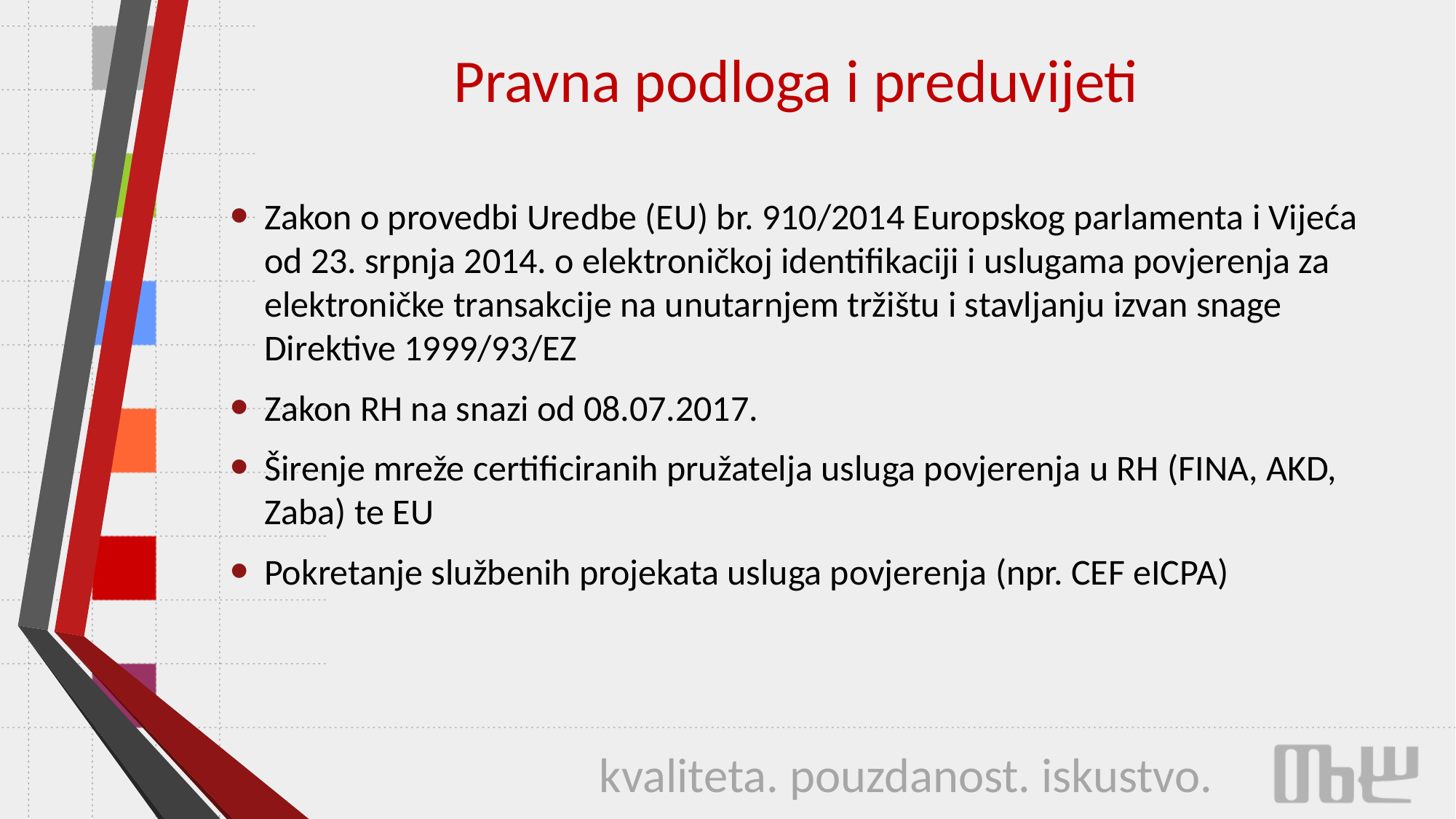

# Pravna podloga i preduvijeti
Zakon o provedbi Uredbe (EU) br. 910/2014 Europskog parlamenta i Vijeća od 23. srpnja 2014. o elektroničkoj identifikaciji i uslugama povjerenja za elektroničke transakcije na unutarnjem tržištu i stavljanju izvan snage Direktive 1999/93/EZ
Zakon RH na snazi od 08.07.2017.
Širenje mreže certificiranih pružatelja usluga povjerenja u RH (FINA, AKD, Zaba) te EU
Pokretanje službenih projekata usluga povjerenja (npr. CEF eICPA)

kvaliteta. pouzdanost. iskustvo.